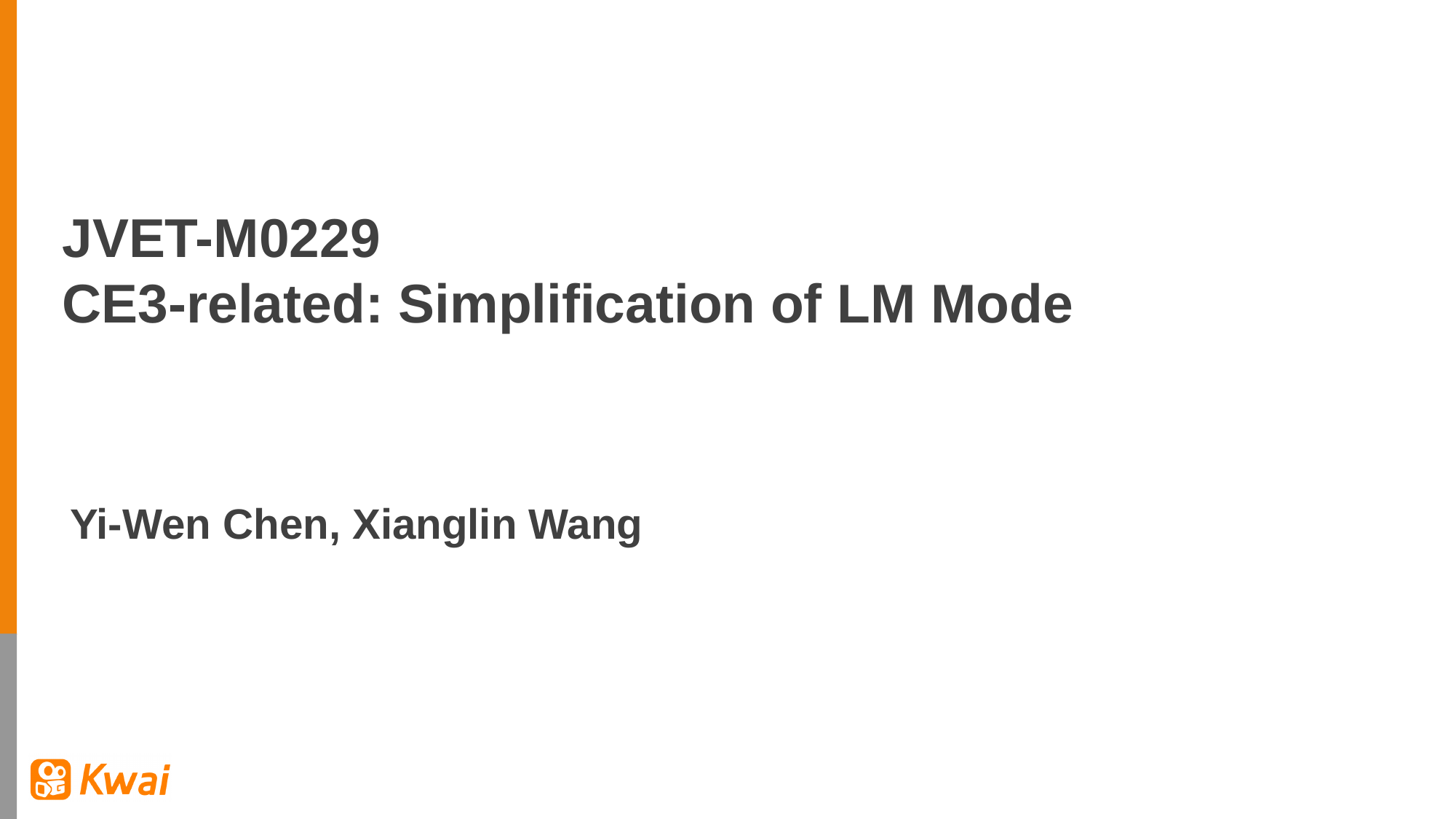

JVET-M0229
CE3-related: Simplification of LM Mode
Yi-Wen Chen, Xianglin Wang